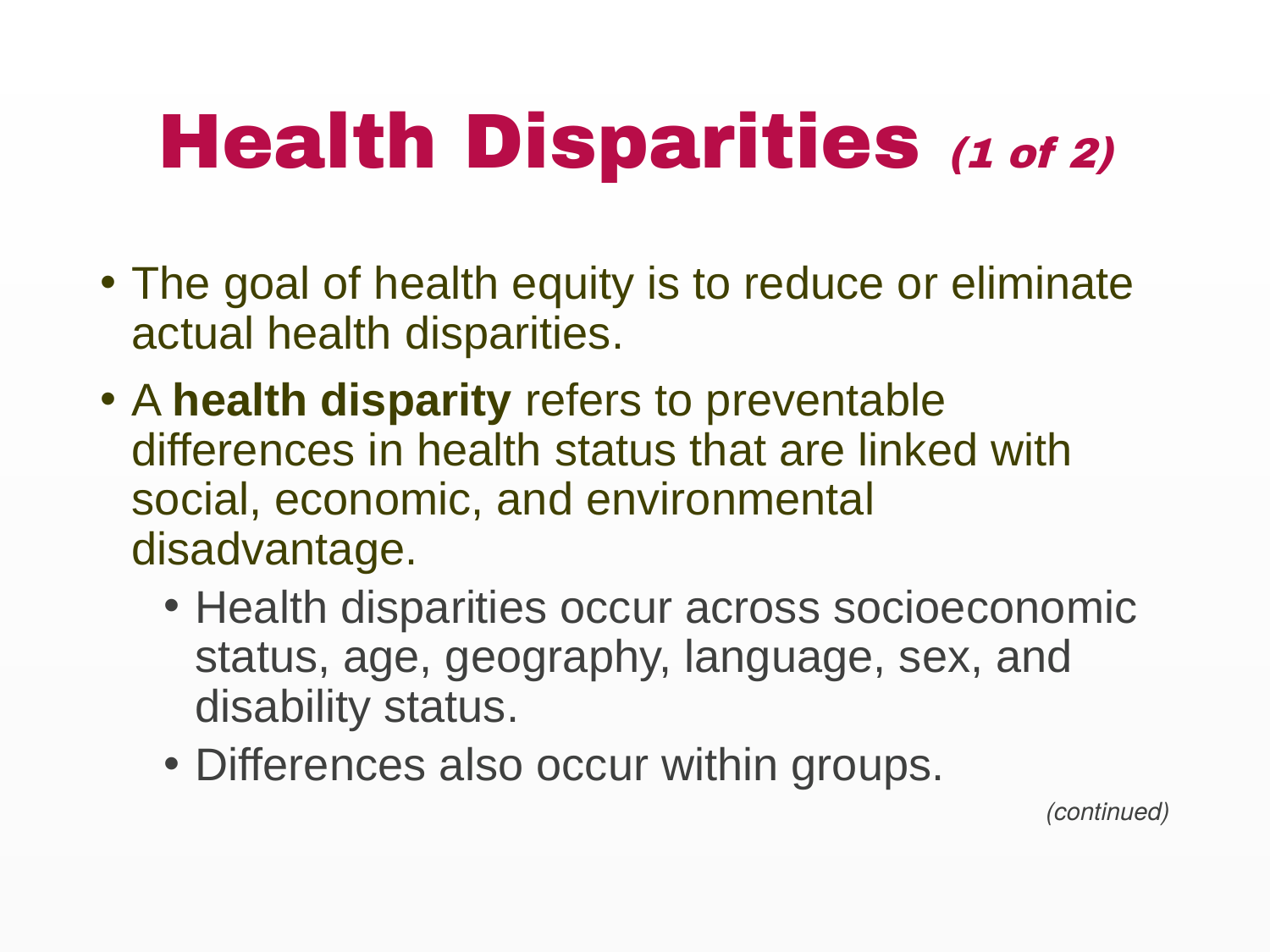

# Health Disparities (1 of 2)
The goal of health equity is to reduce or eliminate actual health disparities.
A health disparity refers to preventable differences in health status that are linked with social, economic, and environmental disadvantage.
Health disparities occur across socioeconomic status, age, geography, language, sex, and disability status.
Differences also occur within groups.
(continued)